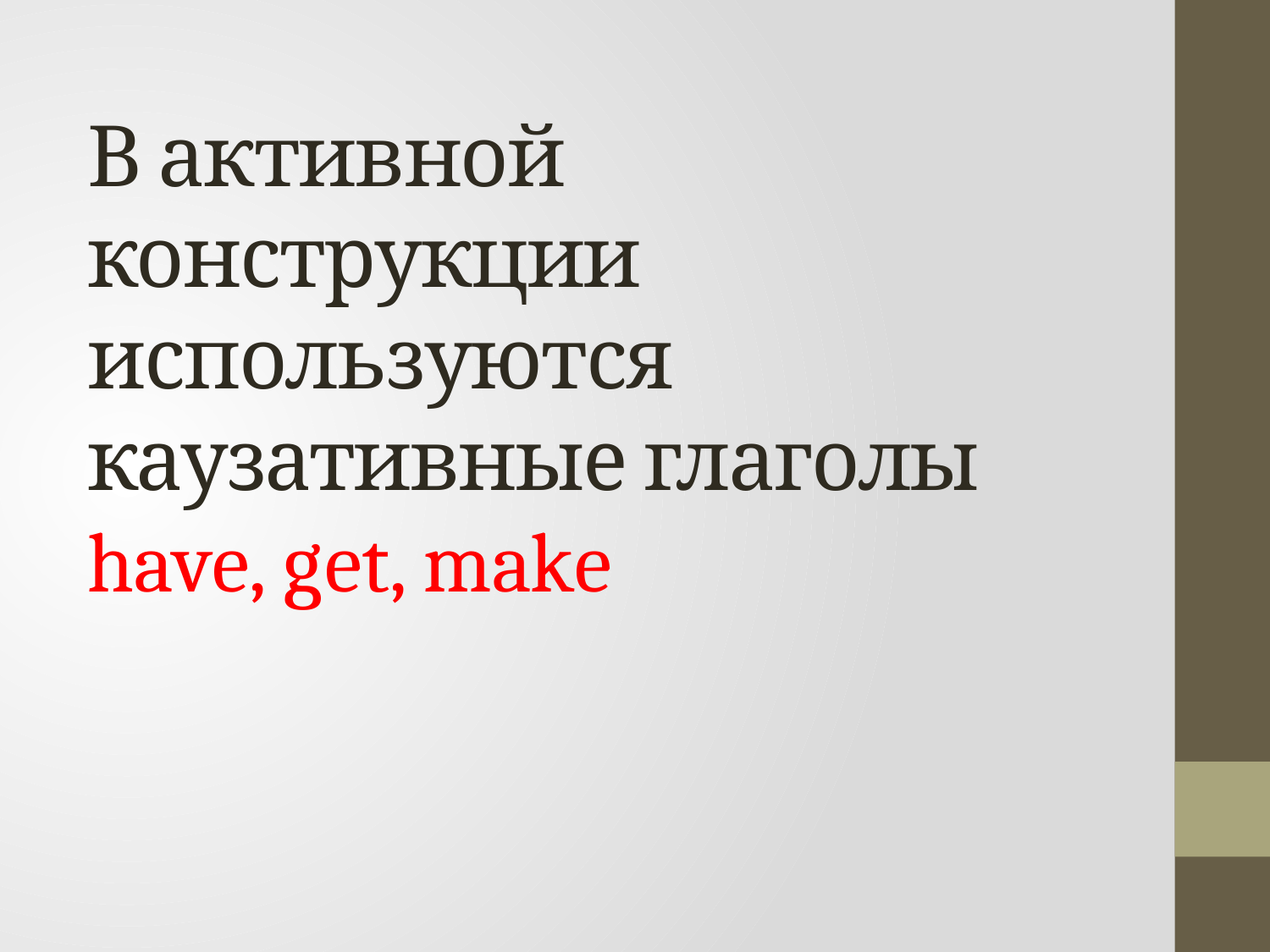

# В активной конструкции используются каузативные глаголы have, get, make